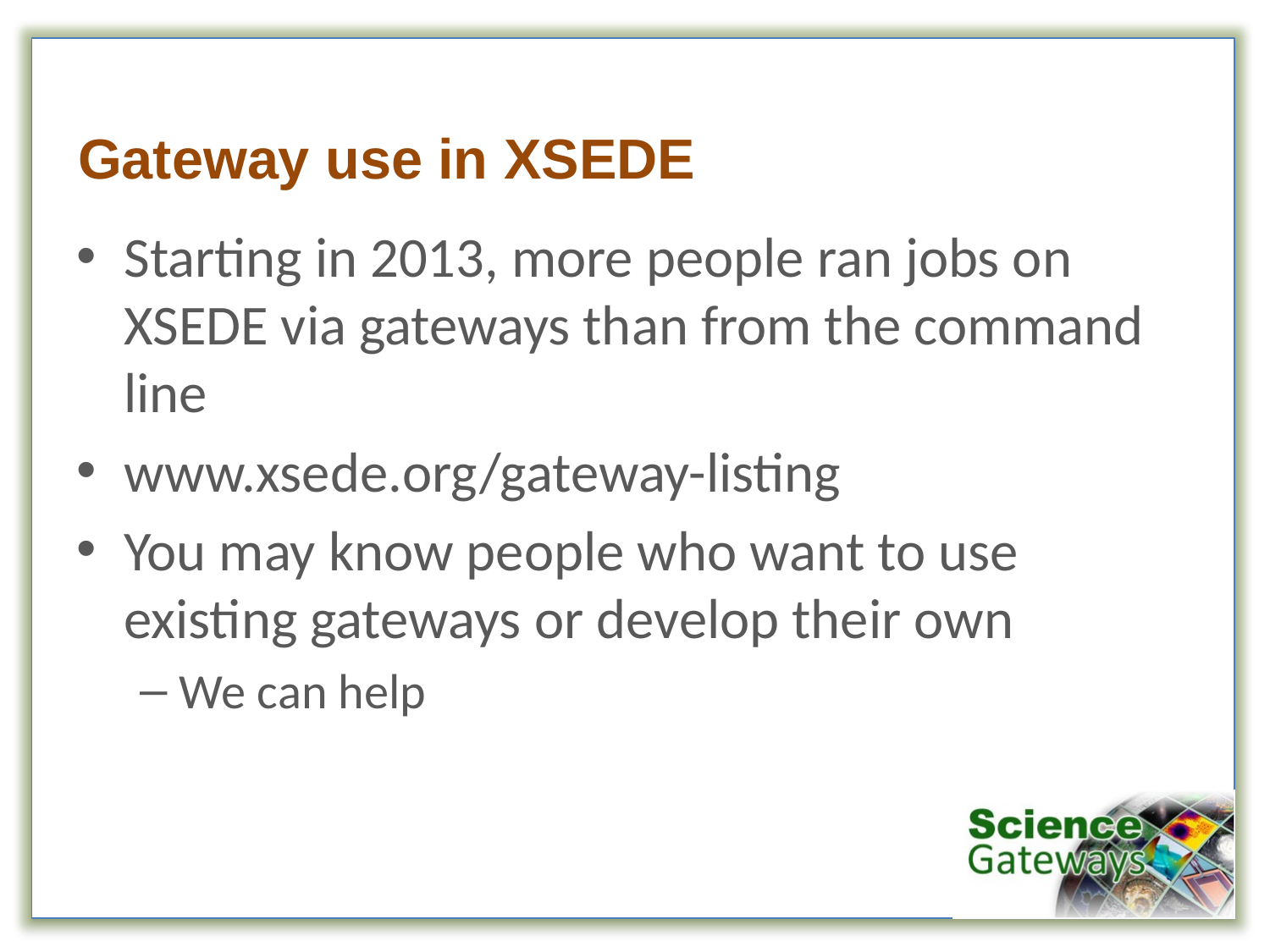

# Gateway use in XSEDE
Starting in 2013, more people ran jobs on XSEDE via gateways than from the command line
www.xsede.org/gateway-listing
You may know people who want to use existing gateways or develop their own
We can help